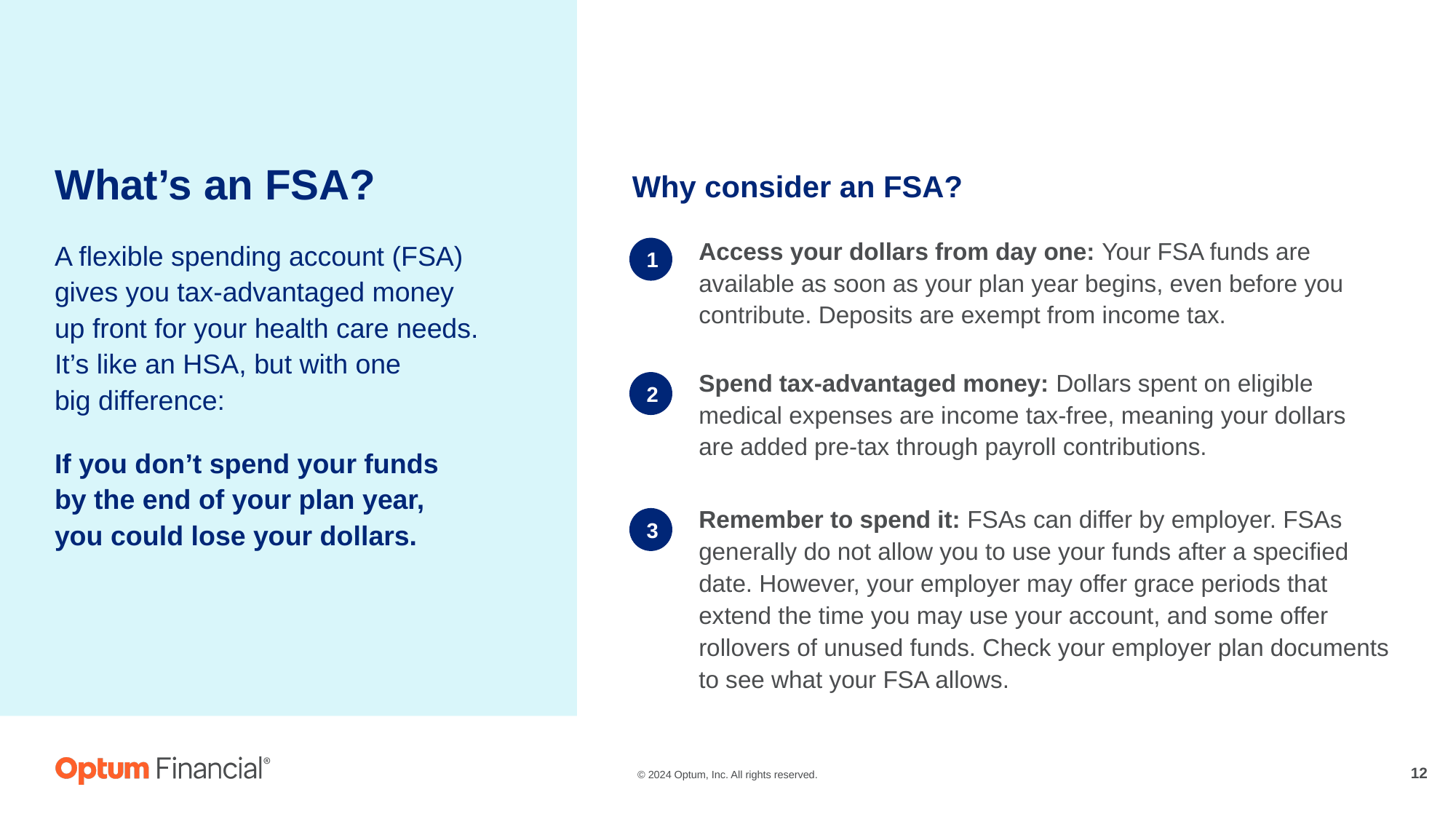

What’s an FSA?
A flexible spending account (FSA) gives you tax-advantaged money
up front for your health care needs. It’s like an HSA, but with one
big difference:
If you don’t spend your funds
by the end of your plan year,
you could lose your dollars.
Why consider an FSA?
Access your dollars from day one: Your FSA funds are available as soon as your plan year begins, even before you contribute. Deposits are exempt from income tax.
1
Spend tax-advantaged money: Dollars spent on eligible medical expenses are income tax-free, meaning your dollars
are added pre-tax through payroll contributions.
2
Remember to spend it: FSAs can differ by employer. FSAs generally do not allow you to use your funds after a specified date. However, your employer may offer grace periods that extend the time you may use your account, and some offer rollovers of unused funds. Check your employer plan documents to see what your FSA allows.
3